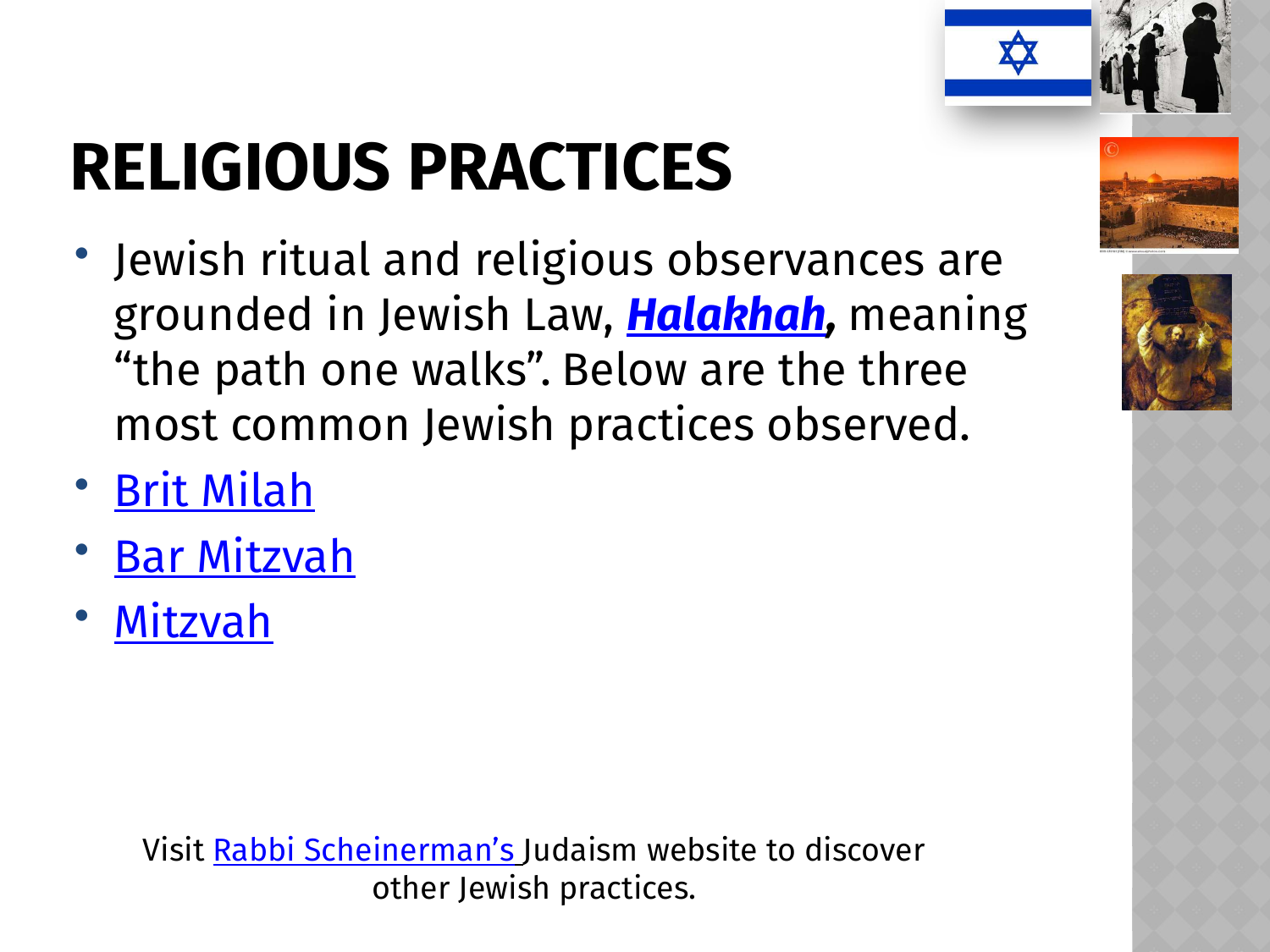

# Religious Practices
Jewish ritual and religious observances are grounded in Jewish Law, Halakhah, meaning “the path one walks”. Below are the three most common Jewish practices observed.
Brit Milah
Bar Mitzvah
Mitzvah
Visit Rabbi Scheinerman’s Judaism website to discover other Jewish practices.